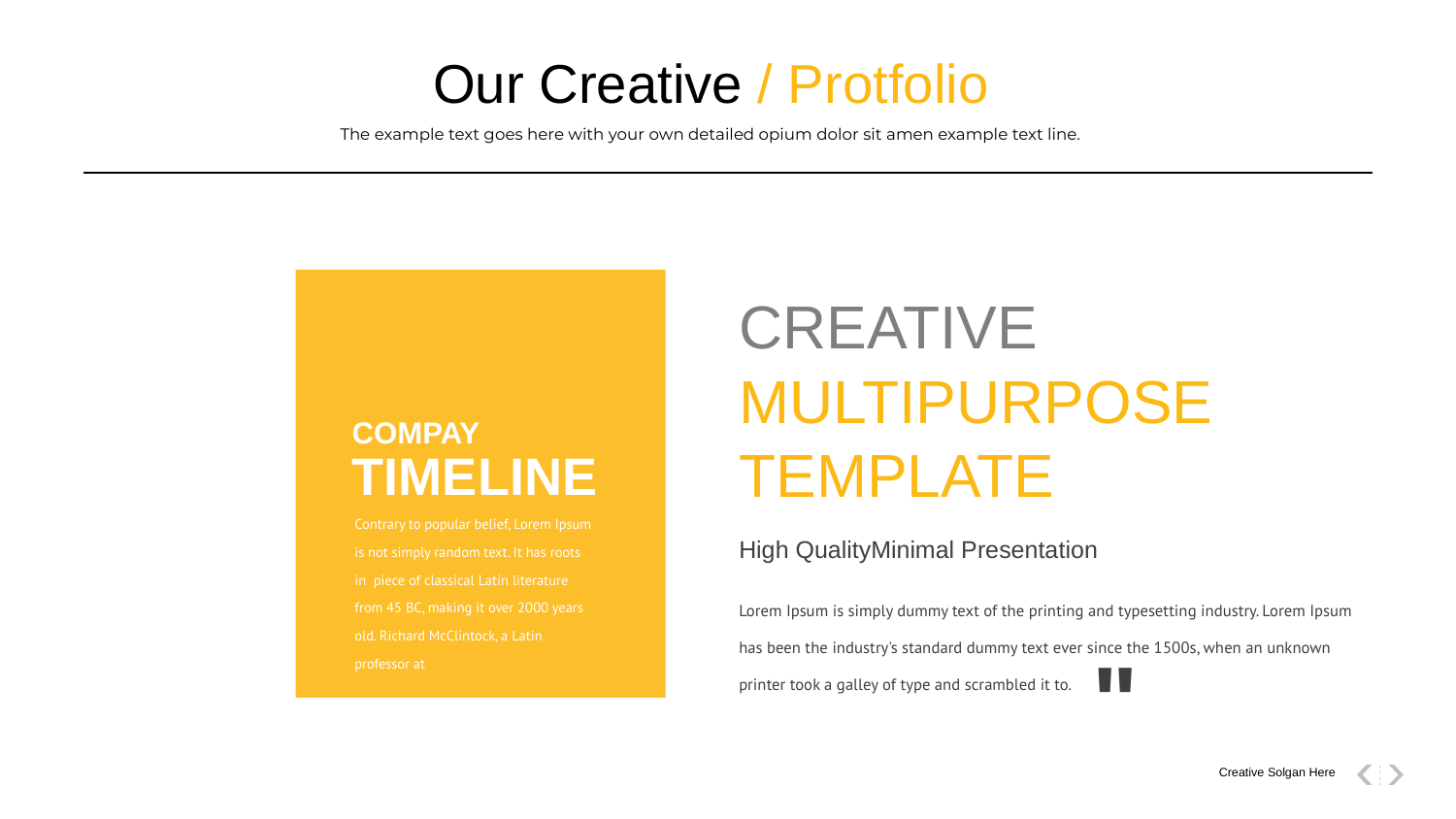

Our Creative / Protfolio
The example text goes here with your own detailed opium dolor sit amen example text line.

CREATIVE
MULTIPURPOSE
TEMPLATE
COMPAY
TIMELINE
Contrary to popular belief, Lorem Ipsum is not simply random text. It has roots in  piece of classical Latin literature from 45 BC, making it over 2000 years old. Richard McClintock, a Latin professor at
High QualityMinimal Presentation
Lorem Ipsum is simply dummy text of the printing and typesetting industry. Lorem Ipsum has been the industry's standard dummy text ever since the 1500s, when an unknown printer took a galley of type and scrambled it to.
"